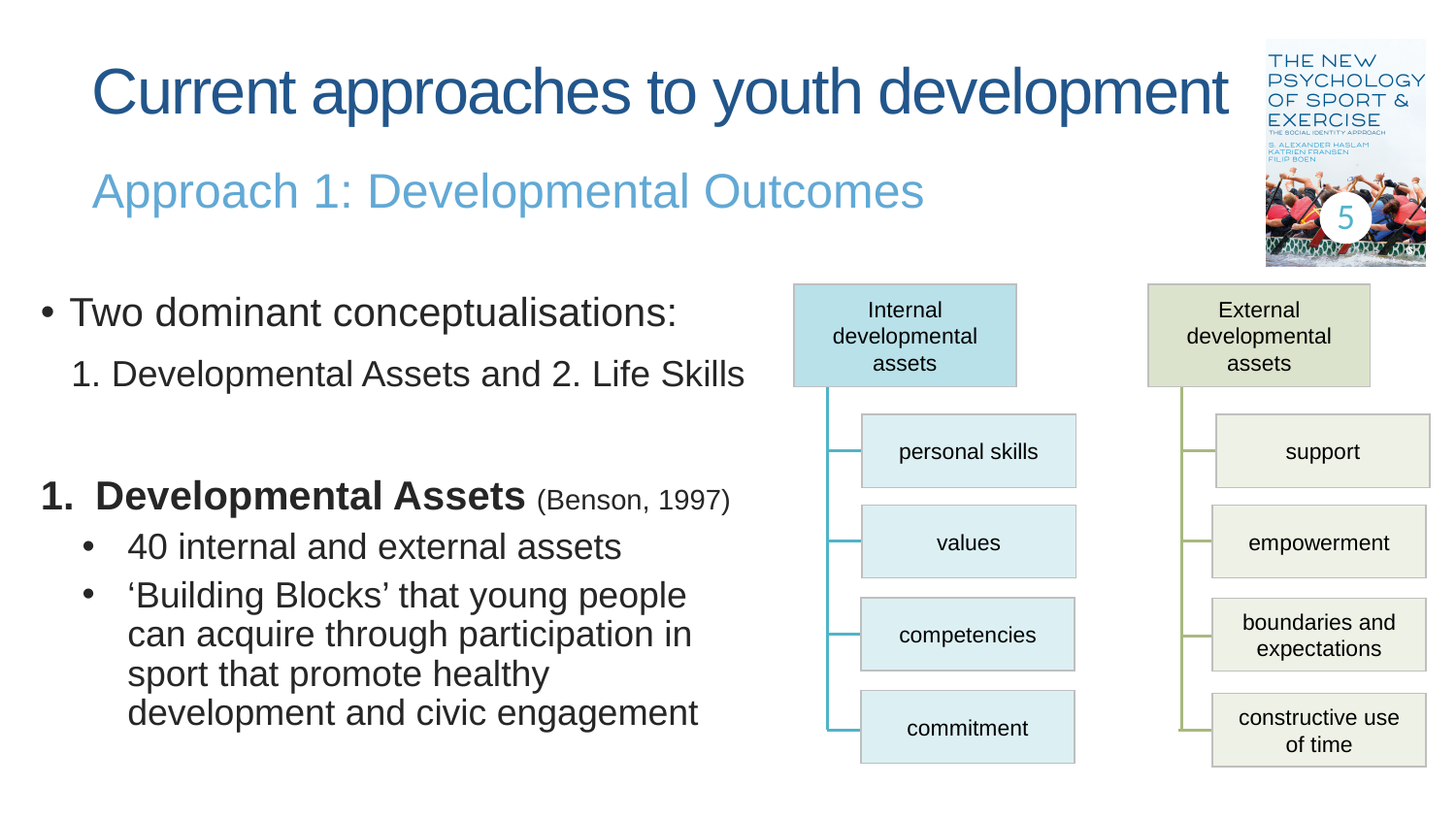

# Current approaches to youth development
5
Approach 1: Developmental Outcomes
Two dominant conceptualisations:
   1. Developmental Assets and 2. Life Skills

Developmental Assets (Benson, 1997)
40 internal and external assets
‘Building Blocks’ that young people can acquire through participation in sport that promote healthy development and civic engagement

Internal developmental assets
External developmental assets
personal skills
support
values
empowerment
competencies
boundaries and expectations
commitment
constructive use of time